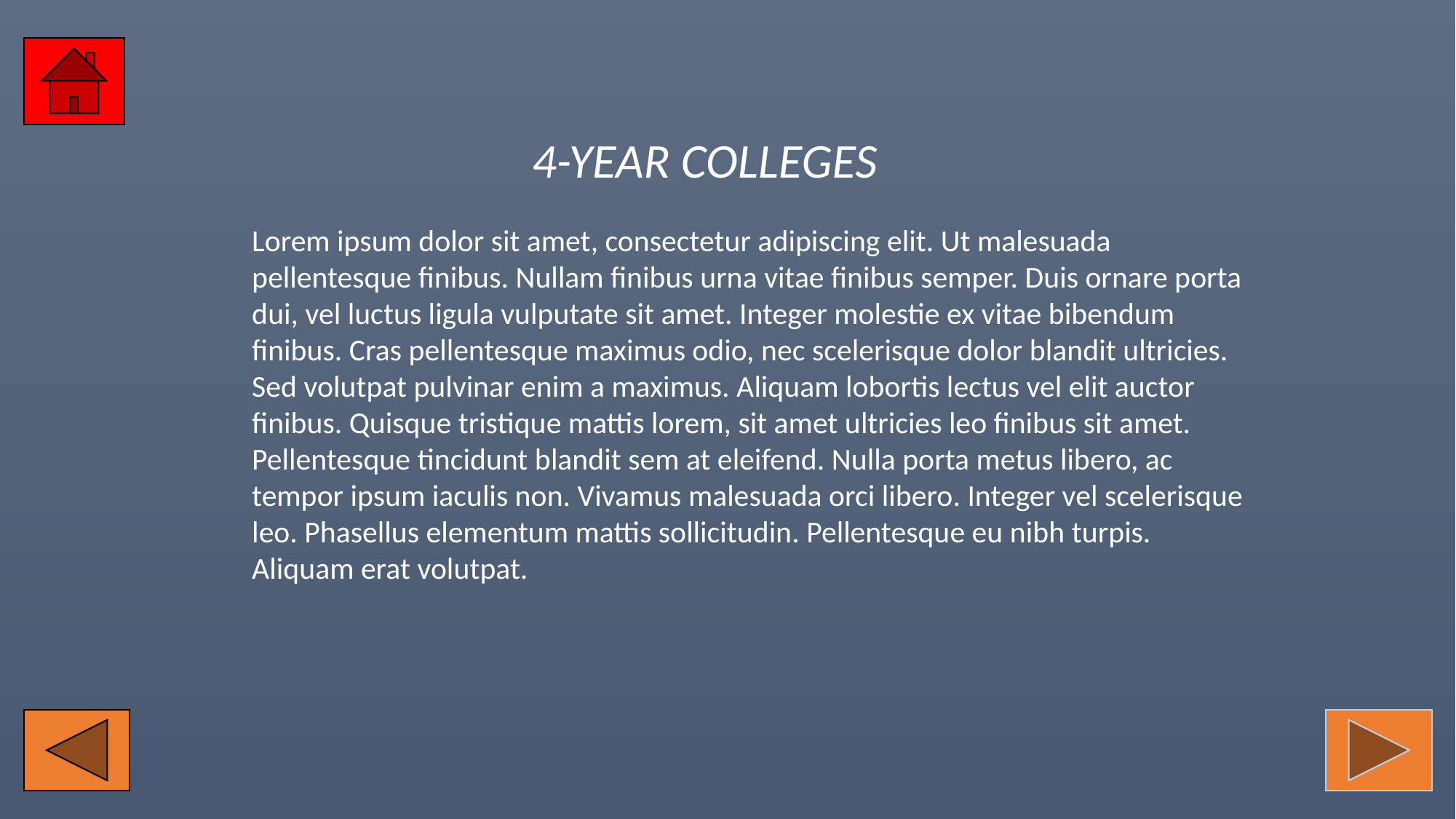

4-YEAR COLLEGES
Lorem ipsum dolor sit amet, consectetur adipiscing elit. Ut malesuada pellentesque finibus. Nullam finibus urna vitae finibus semper. Duis ornare porta dui, vel luctus ligula vulputate sit amet. Integer molestie ex vitae bibendum finibus. Cras pellentesque maximus odio, nec scelerisque dolor blandit ultricies. Sed volutpat pulvinar enim a maximus. Aliquam lobortis lectus vel elit auctor finibus. Quisque tristique mattis lorem, sit amet ultricies leo finibus sit amet. Pellentesque tincidunt blandit sem at eleifend. Nulla porta metus libero, ac tempor ipsum iaculis non. Vivamus malesuada orci libero. Integer vel scelerisque leo. Phasellus elementum mattis sollicitudin. Pellentesque eu nibh turpis. Aliquam erat volutpat.